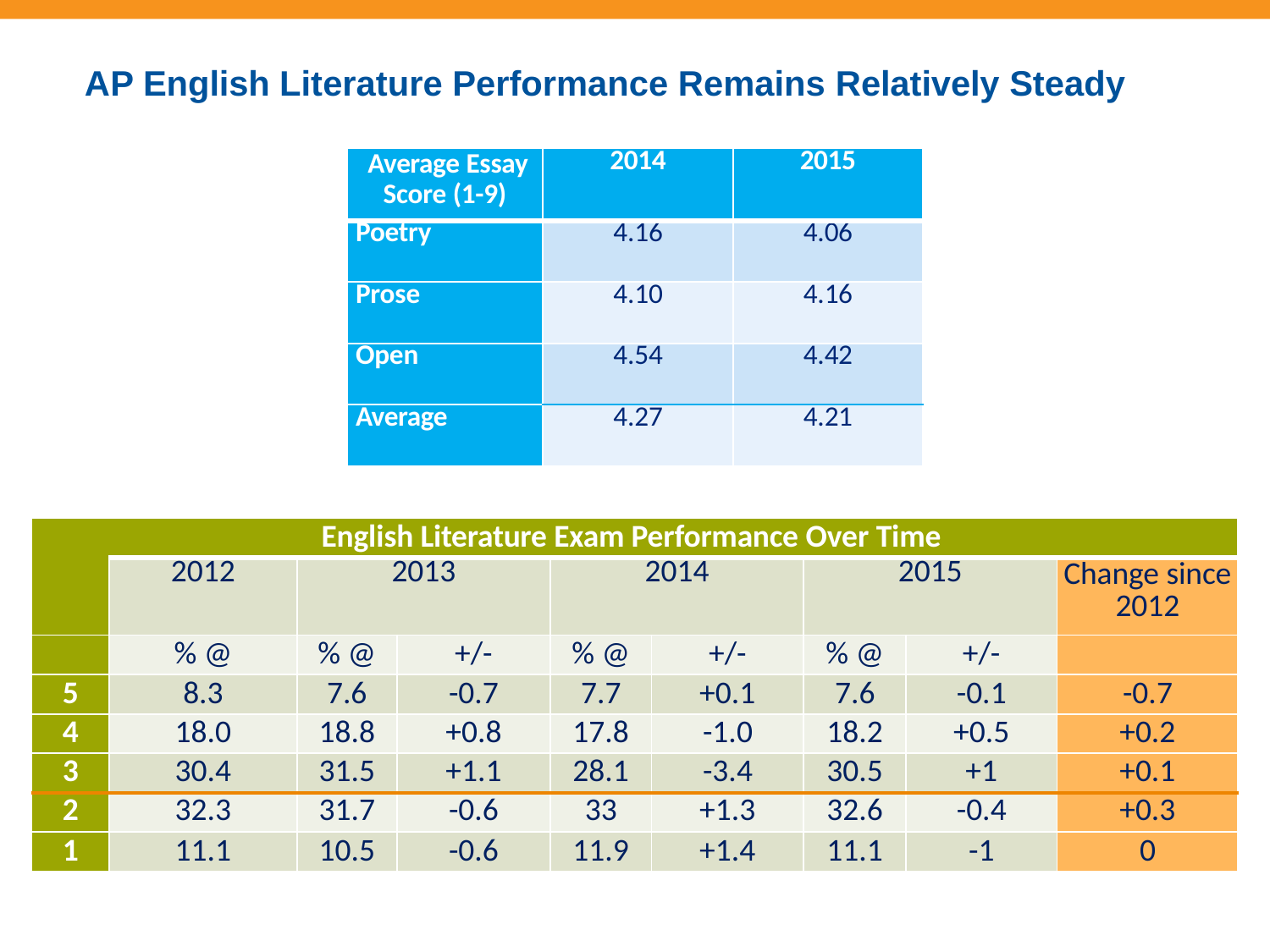

# AP English Literature Performance Remains Relatively Steady
| Average Essay Score (1-9) | 2014 | 2015 |
| --- | --- | --- |
| Poetry | 4.16 | 4.06 |
| Prose | 4.10 | 4.16 |
| Open | 4.54 | 4.42 |
| Average | 4.27 | 4.21 |
| English Literature Exam Performance Over Time |  |  |  |  |  |  |  |  |
| --- | --- | --- | --- | --- | --- | --- | --- | --- |
|  | 2012 | 2013 |  | 2014 |  | 2015 |  | Change since 2012 |
|  | % @ | % @ | +/- | % @ | +/- | % @ | +/- |  |
| 5 | 8.3 | 7.6 | -0.7 | 7.7 | +0.1 | 7.6 | -0.1 | -0.7 |
| 4 | 18.0 | 18.8 | +0.8 | 17.8 | -1.0 | 18.2 | +0.5 | +0.2 |
| 3 | 30.4 | 31.5 | +1.1 | 28.1 | -3.4 | 30.5 | +1 | +0.1 |
| 2 | 32.3 | 31.7 | -0.6 | 33 | +1.3 | 32.6 | -0.4 | +0.3 |
| 1 | 11.1 | 10.5 | -0.6 | 11.9 | +1.4 | 11.1 | -1 | 0 |